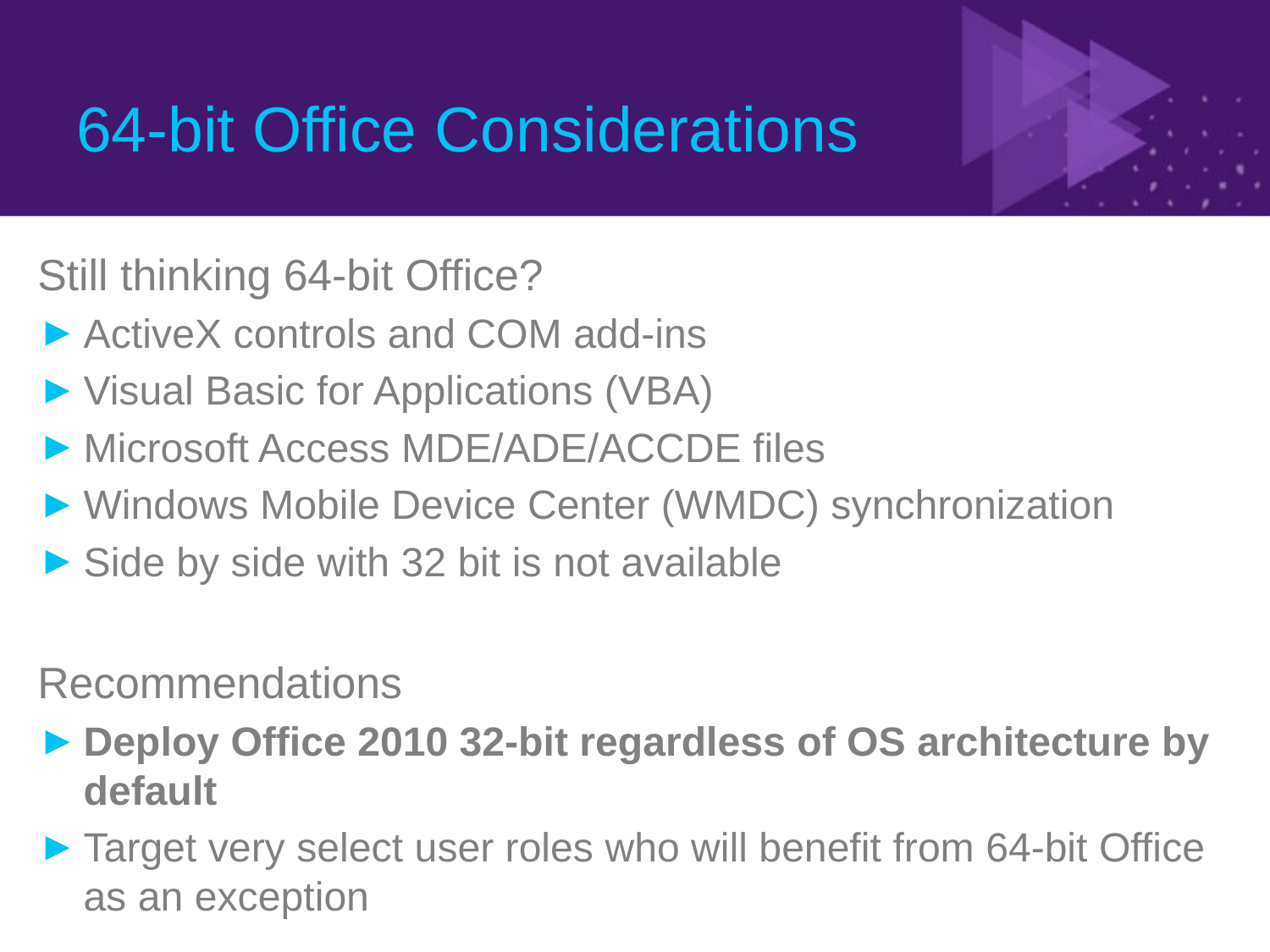

# 64-bit Office Considerations
Still thinking 64-bit Office?
ActiveX controls and COM add-ins
Visual Basic for Applications (VBA)
Microsoft Access MDE/ADE/ACCDE files
Windows Mobile Device Center (WMDC) synchronization
Side by side with 32 bit is not available

Recommendations
Deploy Office 2010 32-bit regardless of OS architecture by default
Target very select user roles who will benefit from 64-bit Office as an exception